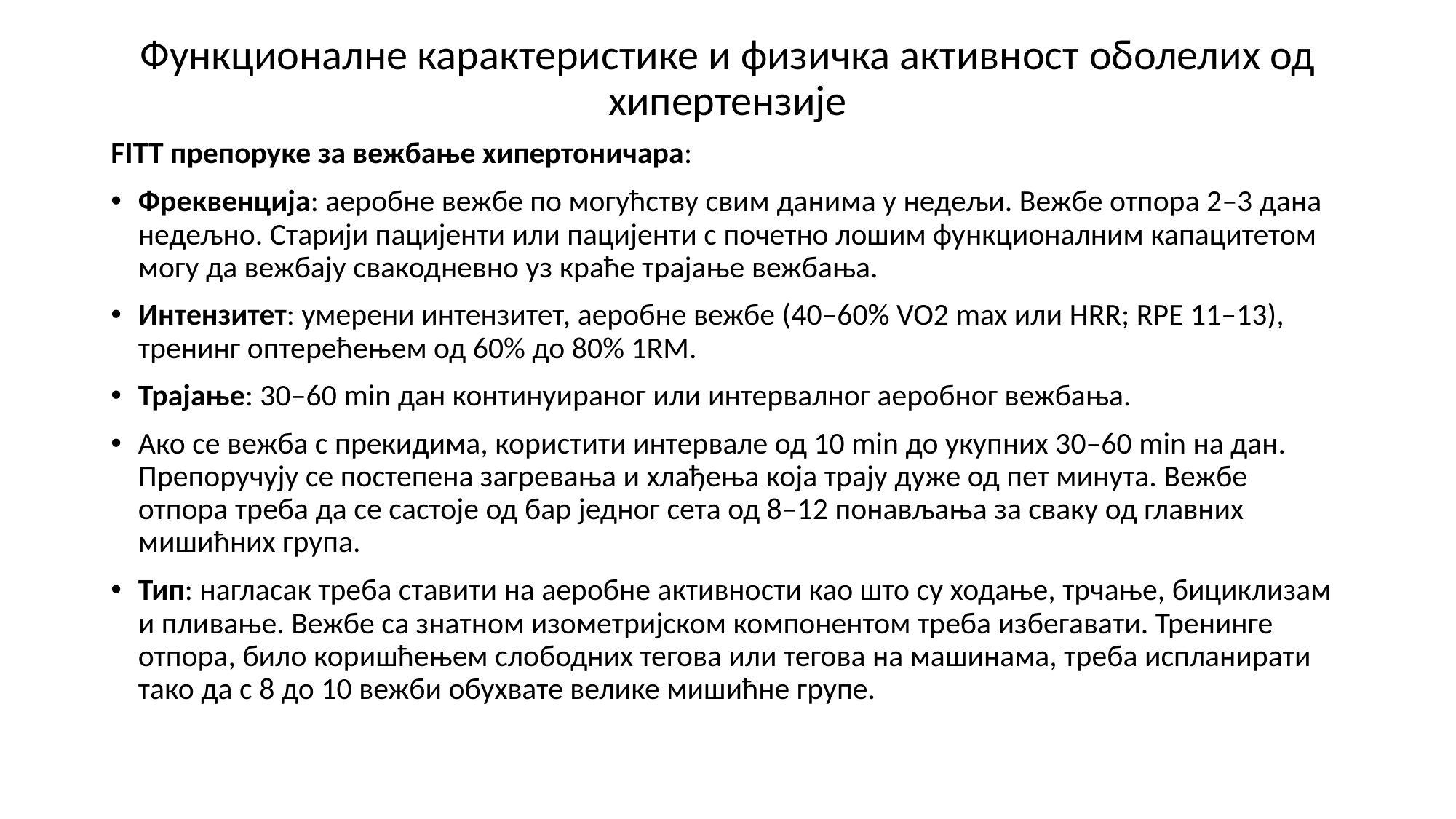

# Функционалне карактеристике и физичка активност оболелих од хипертензије
FITT препоруке за вежбање хипертоничара:
Фреквенција: аеробне вежбе по могућству свим данима у недељи. Вежбе отпора 2–3 дана недељно. Старији пацијенти или пацијенти с почетно лошим функционалним капацитетом могу да вежбају свакодневно уз краће трајање вежбања.
Интензитет: умерени интензитет, аеробне вежбе (40–60% VO2 max или HRR; RPE 11–13), тренинг оптерећењем од 60% до 80% 1RM.
Трајање: 30–60 min дан континуираног или интервалног аеробног вежбања.
Ако се вежба с прекидима, користити интервале од 10 min до укупних 30–60 min на дан. Препоручују се постепена загревања и хлађења која трају дуже од пет минута. Вежбе отпора треба да се састоје од бар једног сета од 8–12 понављања за сваку од главних мишићних група.
Тип: нагласак треба ставити на аеробне активности као што су ходање, трчање, бициклизам и пливање. Вежбе са знатном изометријском компонентом треба избегавати. Тренинге отпора, било коришћењем слободних тегова или тегова на машинама, треба испланирати тако да с 8 до 10 вежби обухвате велике мишићне групе.